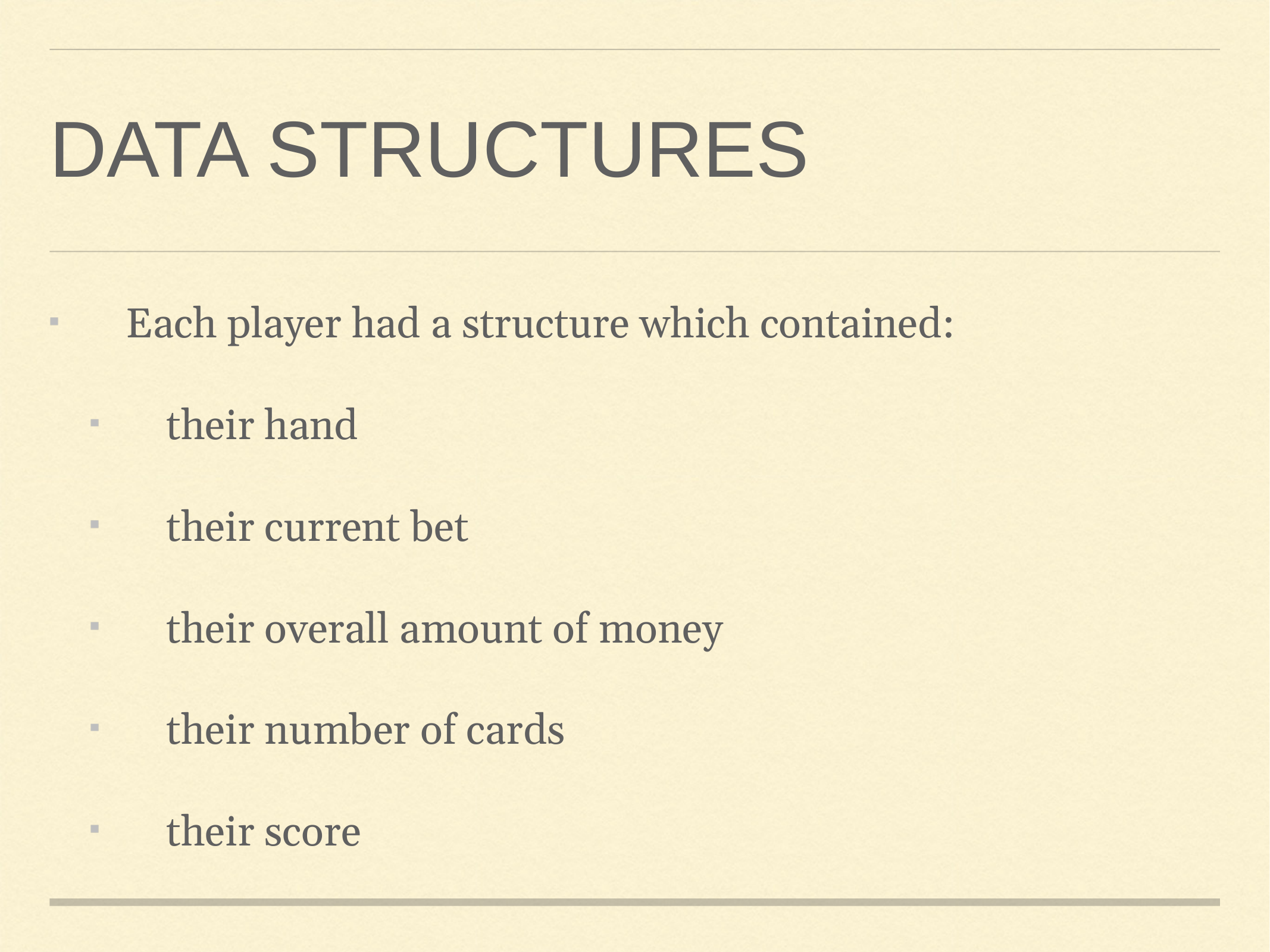

# Data Structures
Each player had a structure which contained:
their hand
their current bet
their overall amount of money
their number of cards
their score